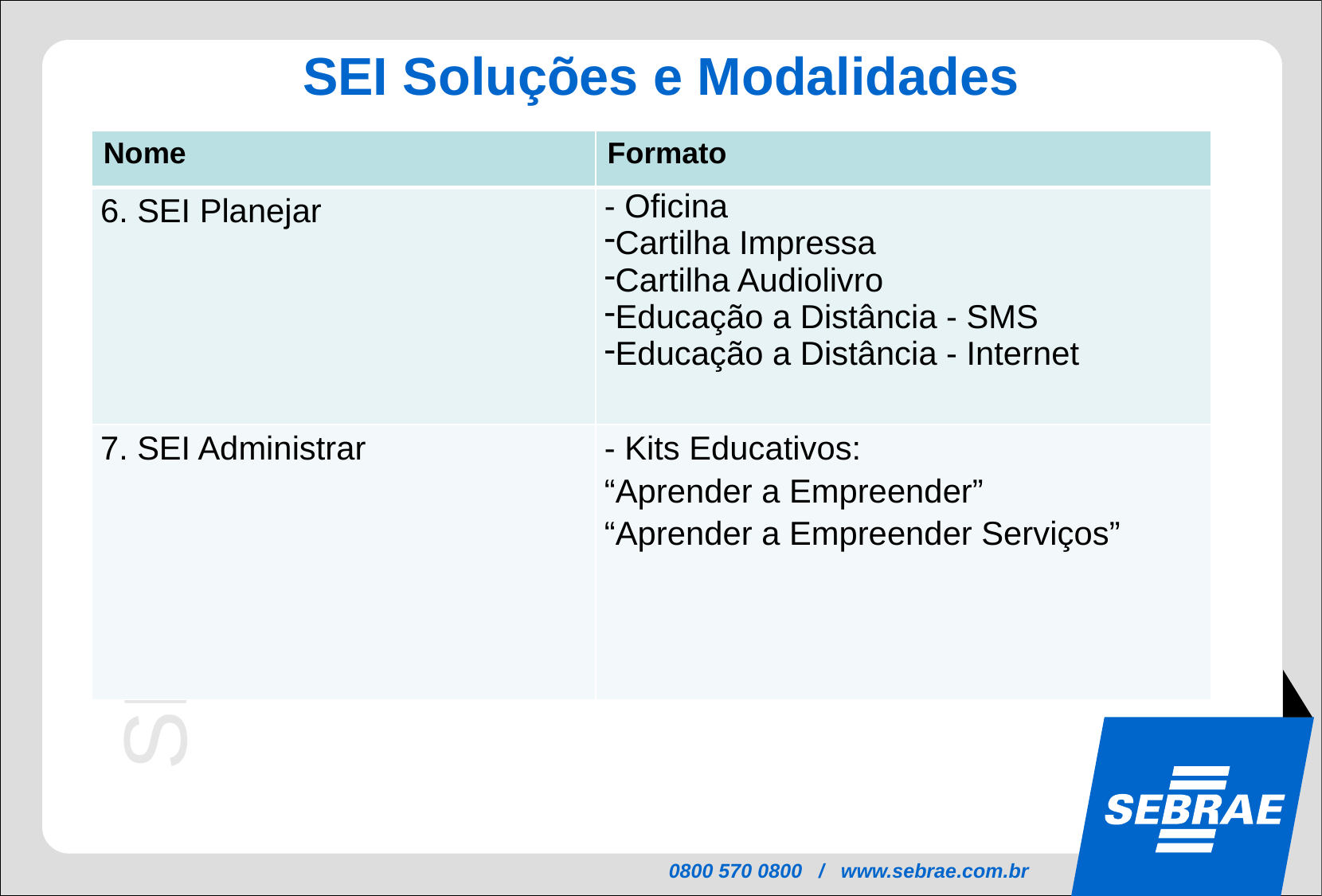

SEI Soluções e Modalidades
| Nome | Formato |
| --- | --- |
| 6. SEI Planejar | - Oficina Cartilha Impressa Cartilha Audiolivro Educação a Distância - SMS   Educação a Distância - Internet |
| 7. SEI Administrar | - Kits Educativos: “Aprender a Empreender” “Aprender a Empreender Serviços” |